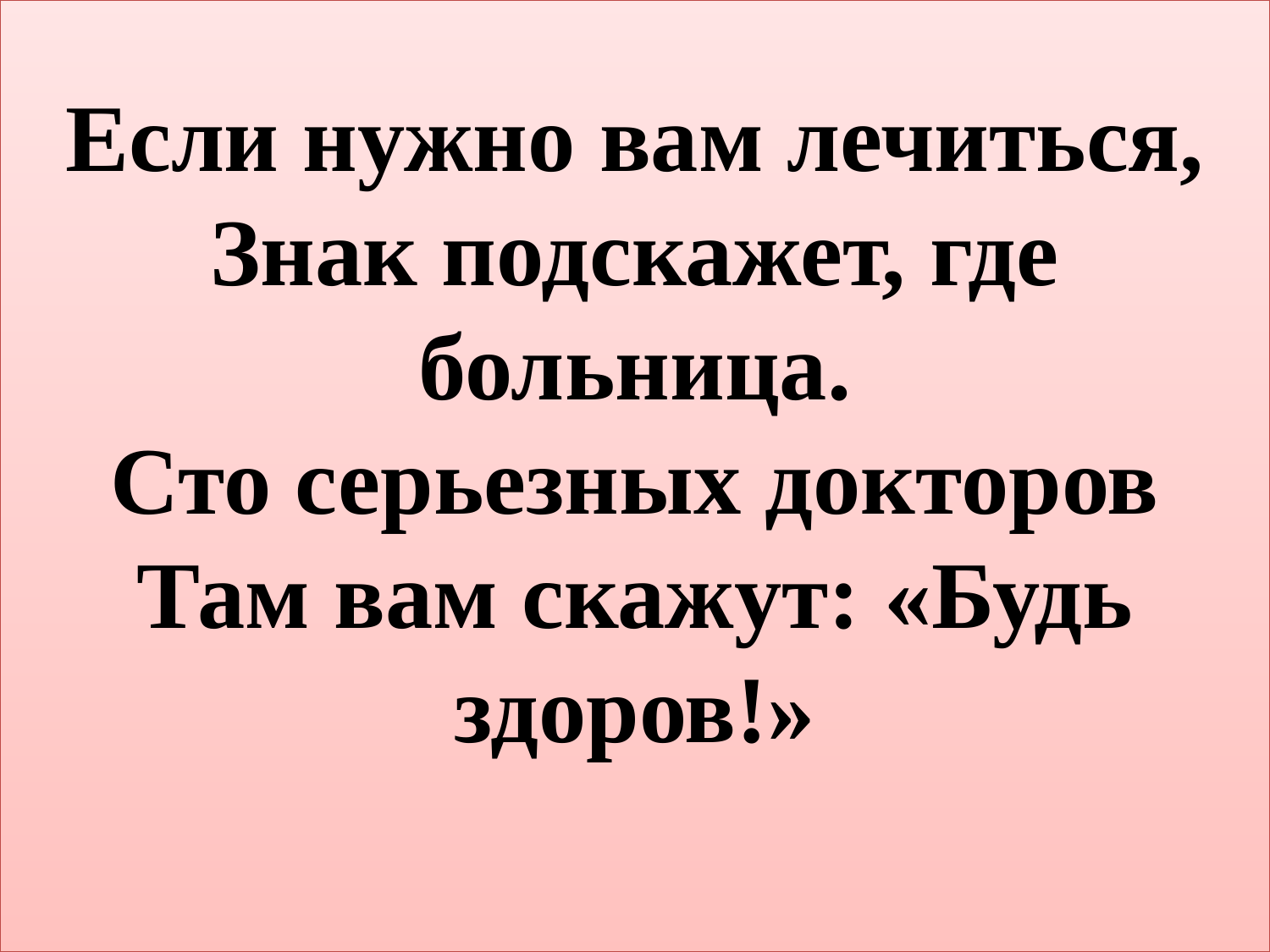

# Если нужно вам лечиться, Знак подскажет, где больница. Сто серьезных докторов Там вам скажут: «Будь здоров!»